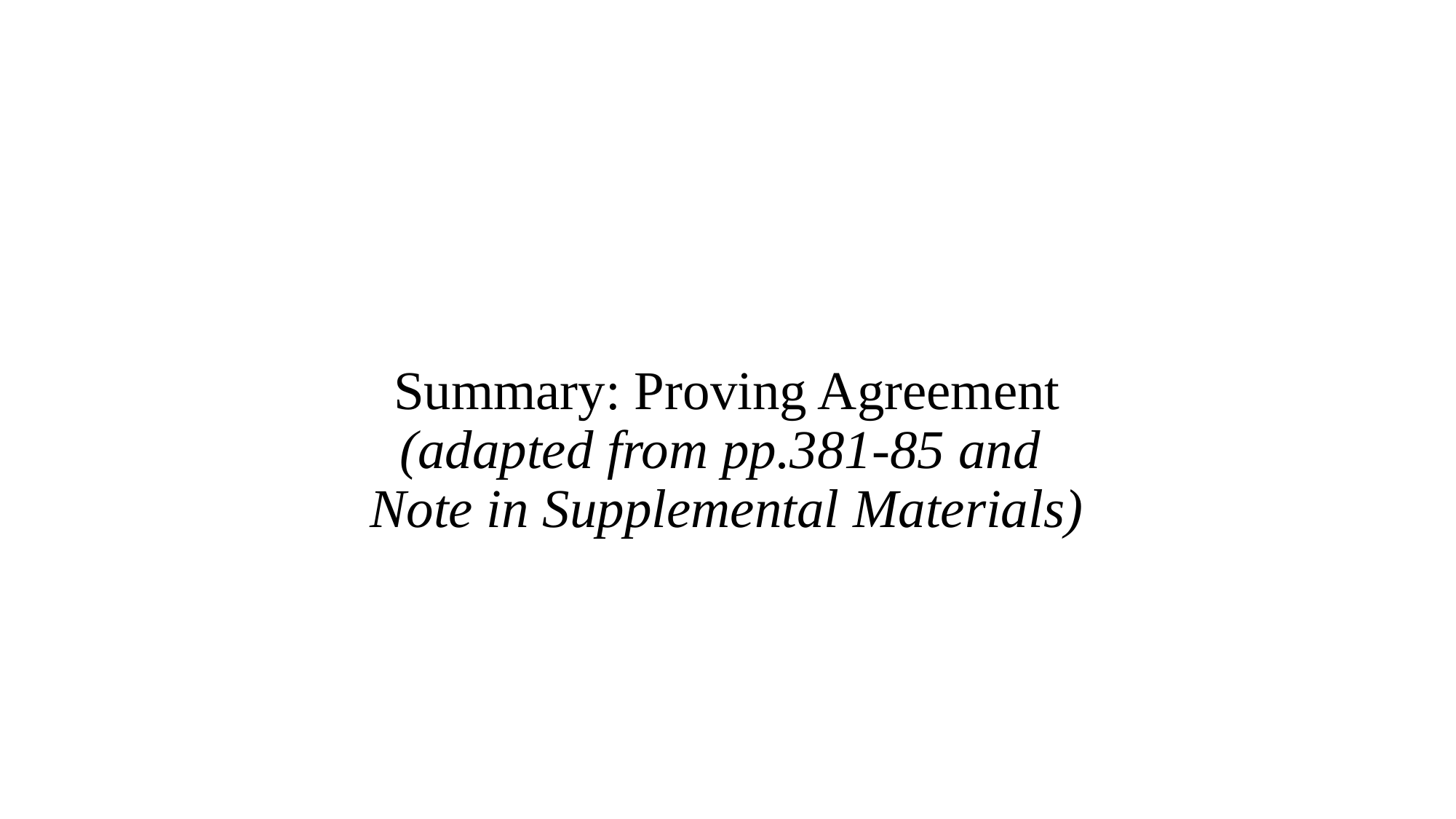

# Summary: Proving Agreement (adapted from pp.381-85 and Note in Supplemental Materials)